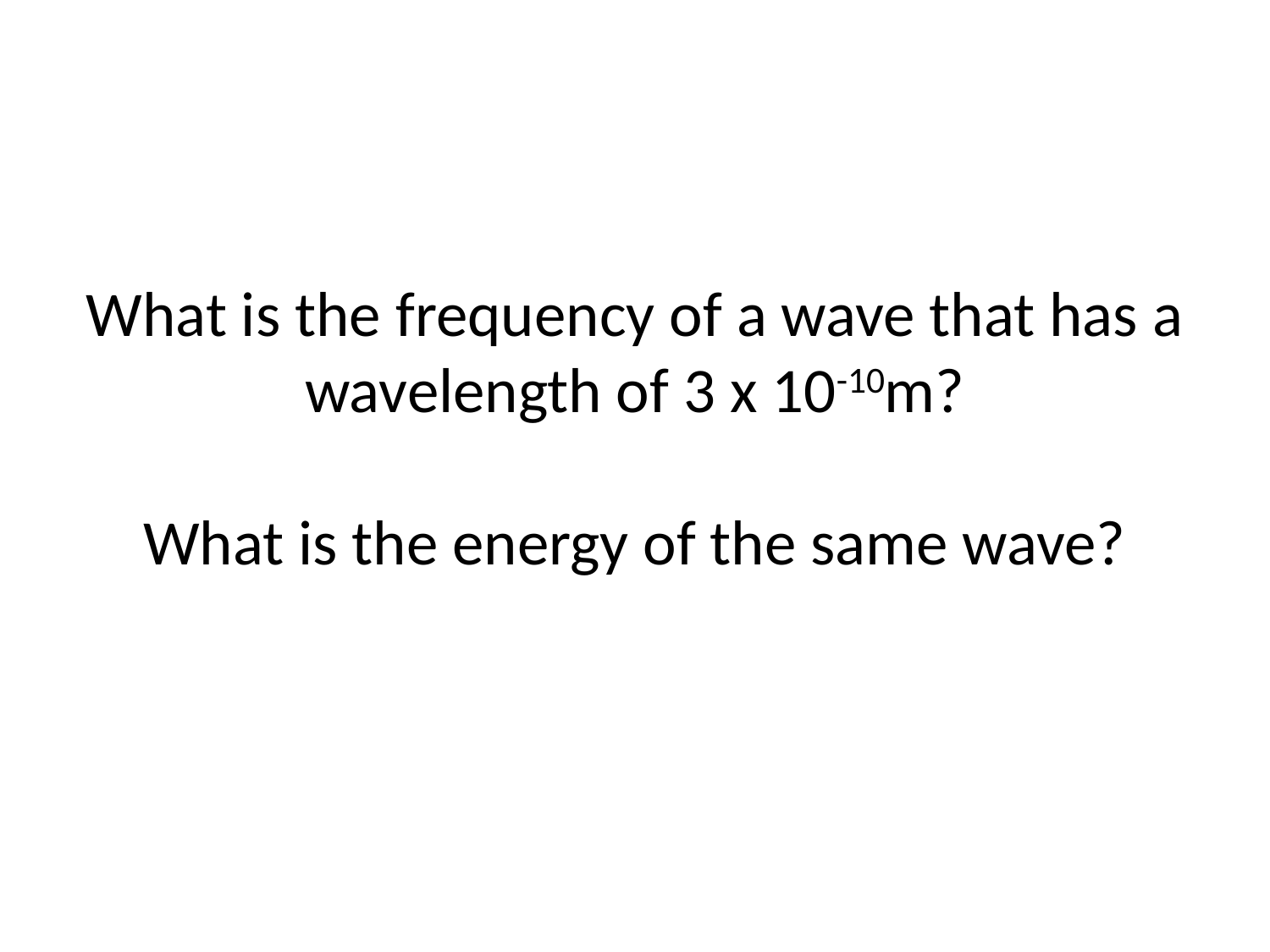

# What is the frequency of a wave that has a wavelength of 3 x 10-10m? What is the energy of the same wave?